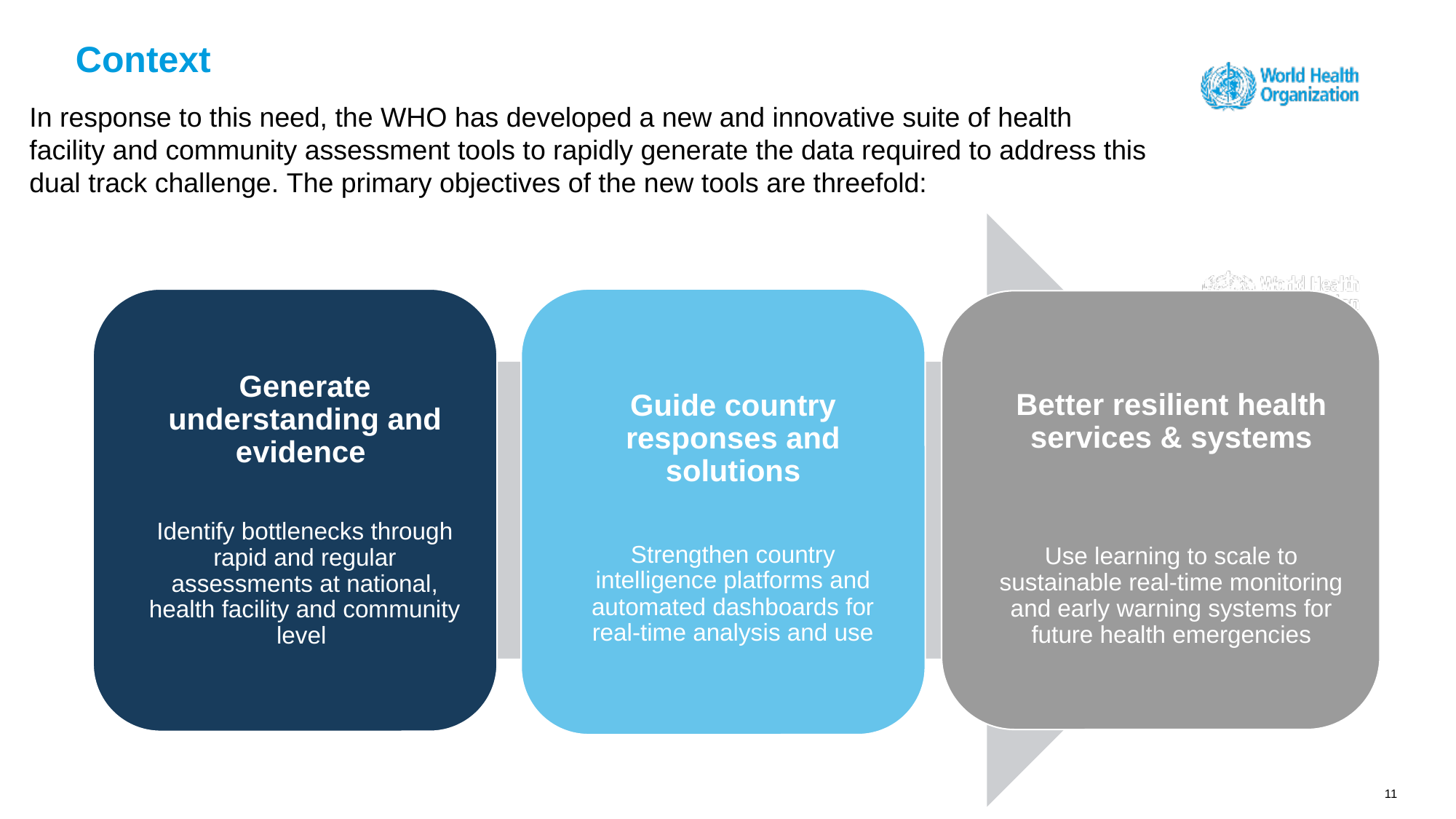

# Context
In response to this need, the WHO has developed a new and innovative suite of health facility and community assessment tools to rapidly generate the data required to address this dual track challenge. The primary objectives of the new tools are threefold:
Generate understanding and evidence

Identify bottlenecks through rapid and regular assessments at national, health facility and community level

Guide country responses and solutions

Strengthen country intelligence platforms and automated dashboards for real-time analysis and use

Better resilient health services & systems

Use learning to scale to sustainable real-time monitoring and early warning systems for future health emergencies

11